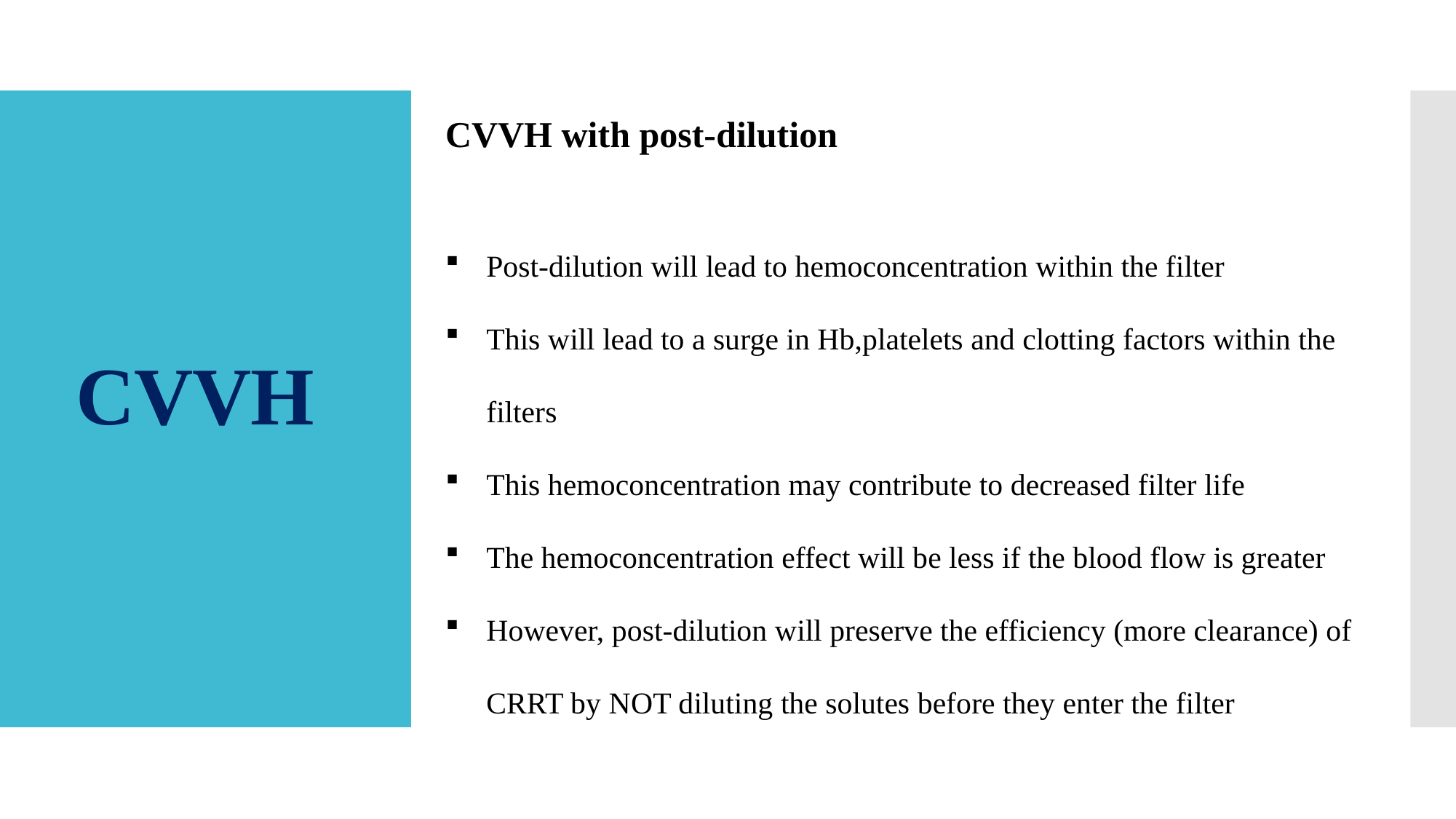

CVVH with post-dilution
# CVVH
Post-dilution will lead to hemoconcentration within the filter
This will lead to a surge in Hb,platelets and clotting factors within the filters
This hemoconcentration may contribute to decreased filter life
The hemoconcentration effect will be less if the blood flow is greater
However, post-dilution will preserve the efficiency (more clearance) of CRRT by NOT diluting the solutes before they enter the filter